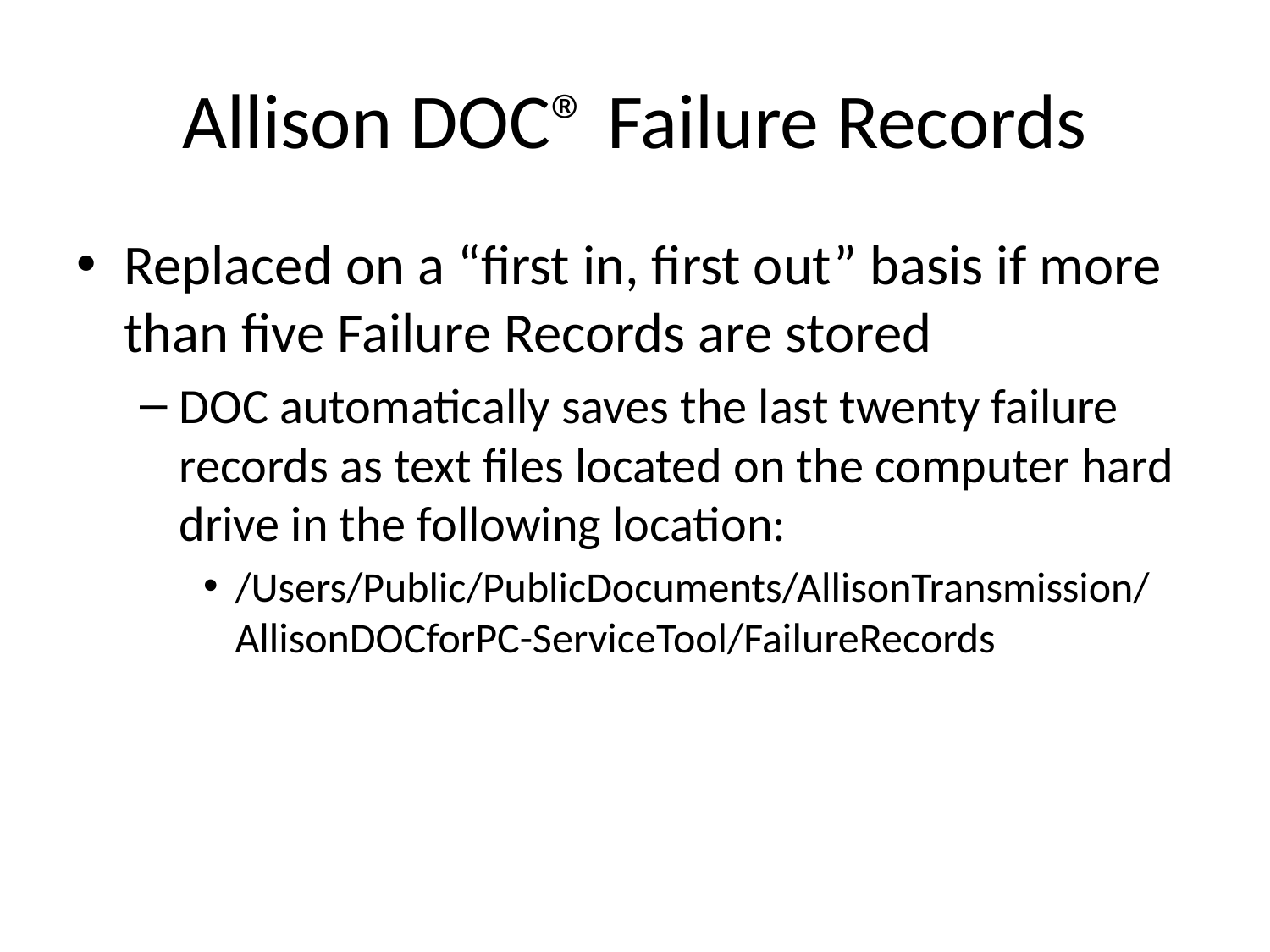

# Allison DOC® Failure Records
Replaced on a “first in, first out” basis if more than five Failure Records are stored
DOC automatically saves the last twenty failure records as text files located on the computer hard drive in the following location:
/Users/Public/PublicDocuments/AllisonTransmission/AllisonDOCforPC-ServiceTool/FailureRecords